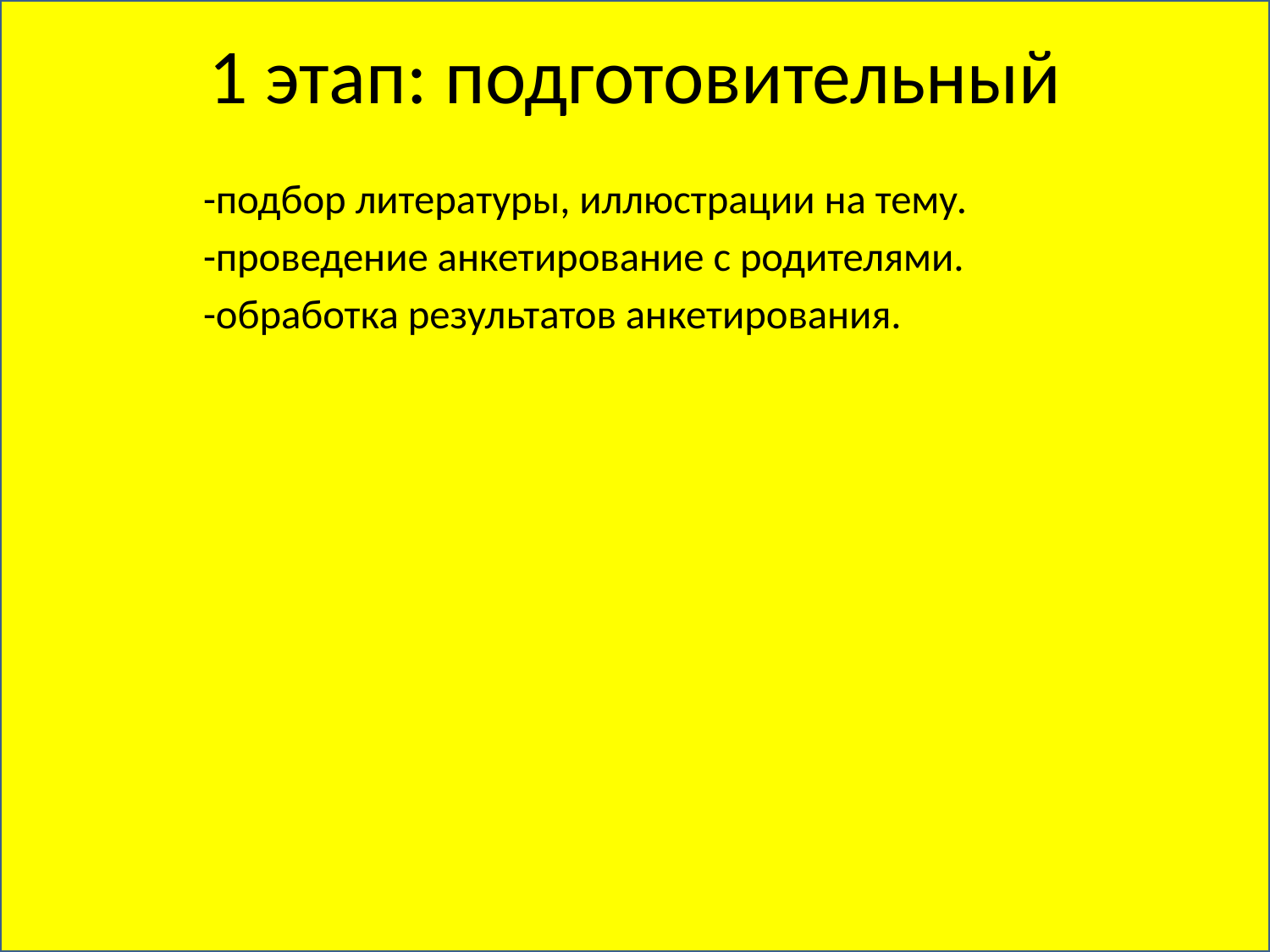

# 1 этап: подготовительный
-подбор литературы, иллюстрации на тему.
-проведение анкетирование с родителями.
-обработка результатов анкетирования.